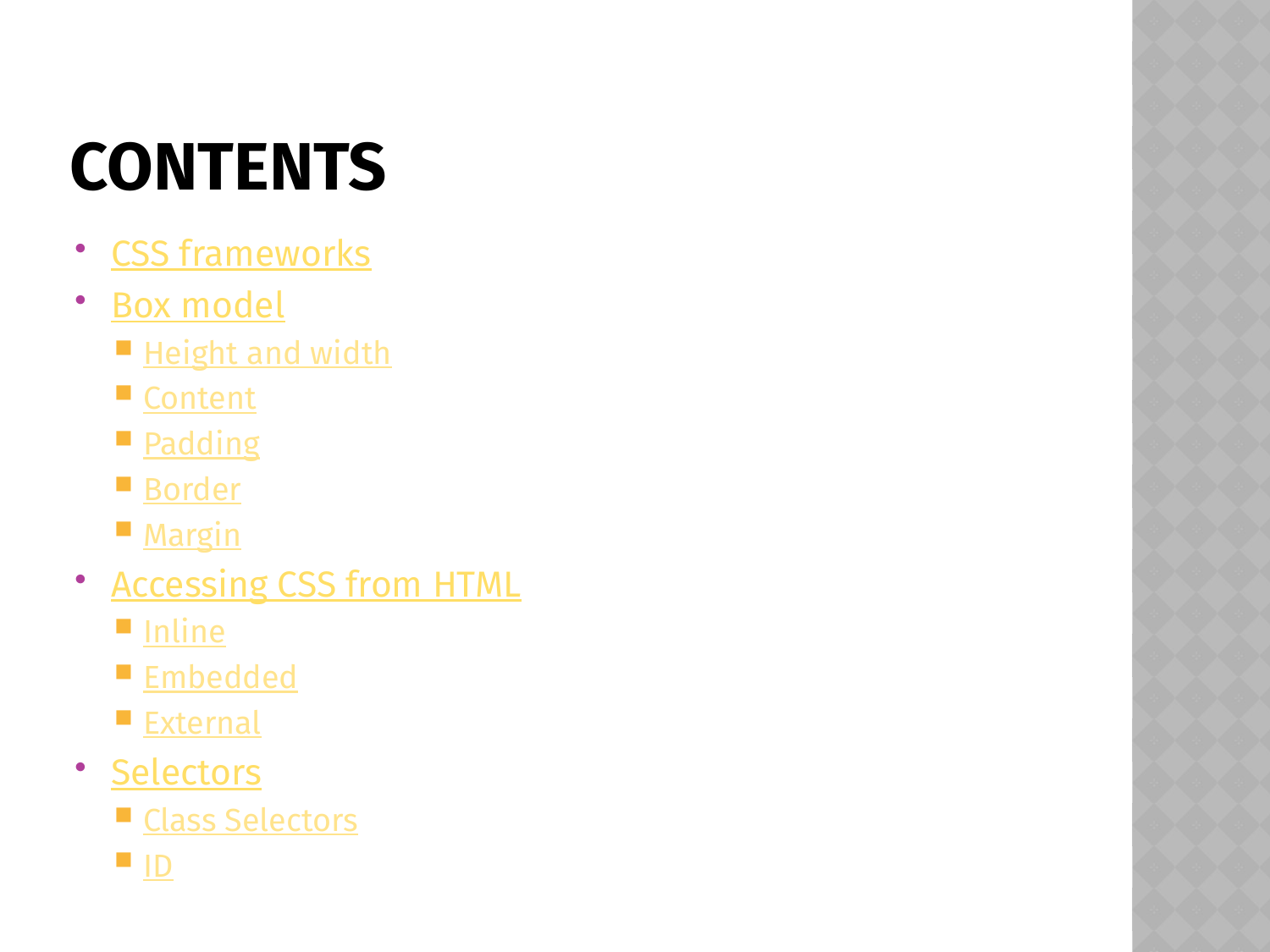

# Contents
CSS frameworks
Box model
Height and width
Content
Padding
Border
Margin
Accessing CSS from HTML
Inline
Embedded
External
Selectors
Class Selectors
ID